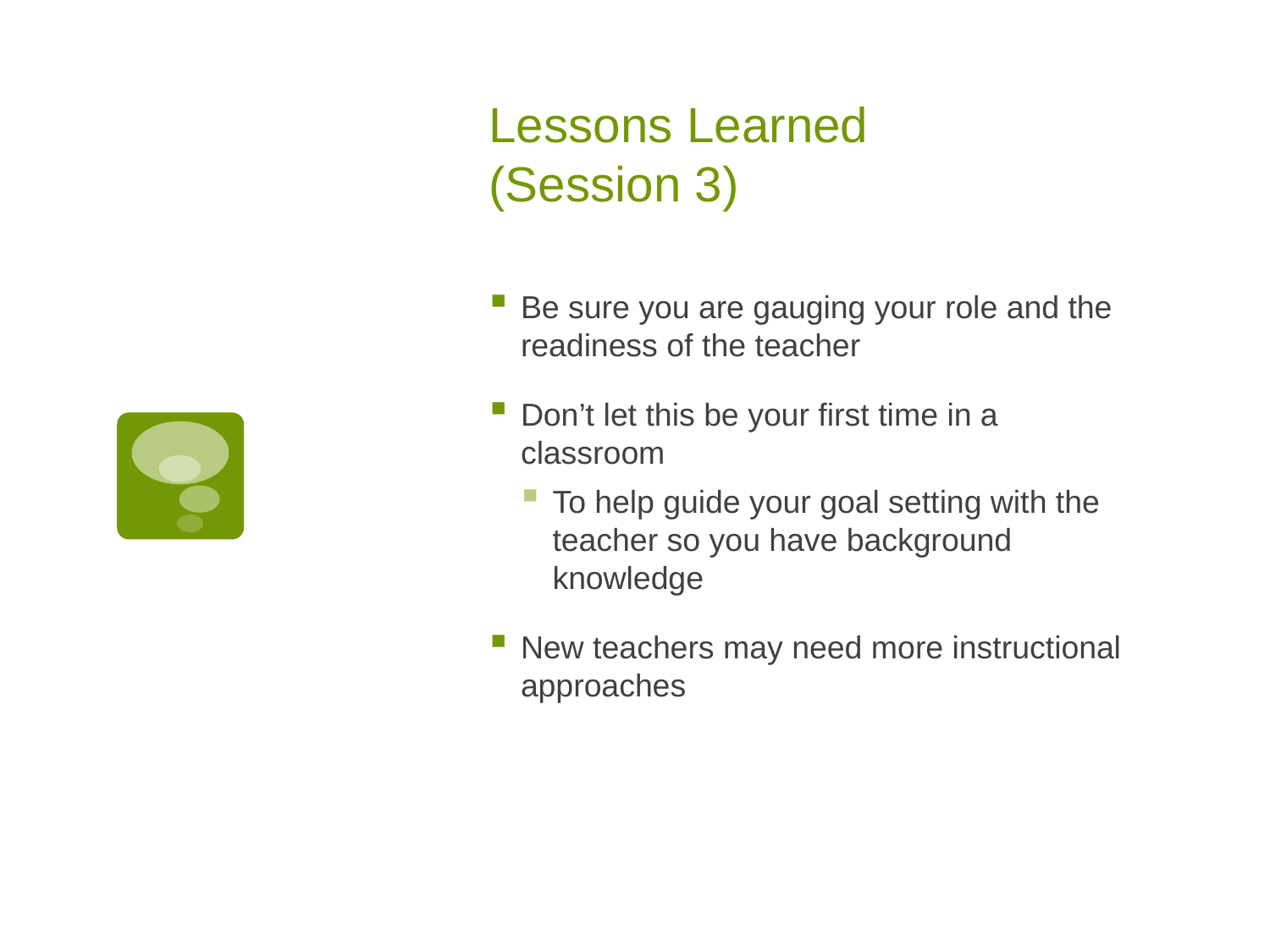

# Lessons Learned (Session 3)
Be sure you are gauging your role and the readiness of the teacher
Don’t let this be your first time in a classroom
To help guide your goal setting with the teacher so you have background knowledge
New teachers may need more instructional approaches